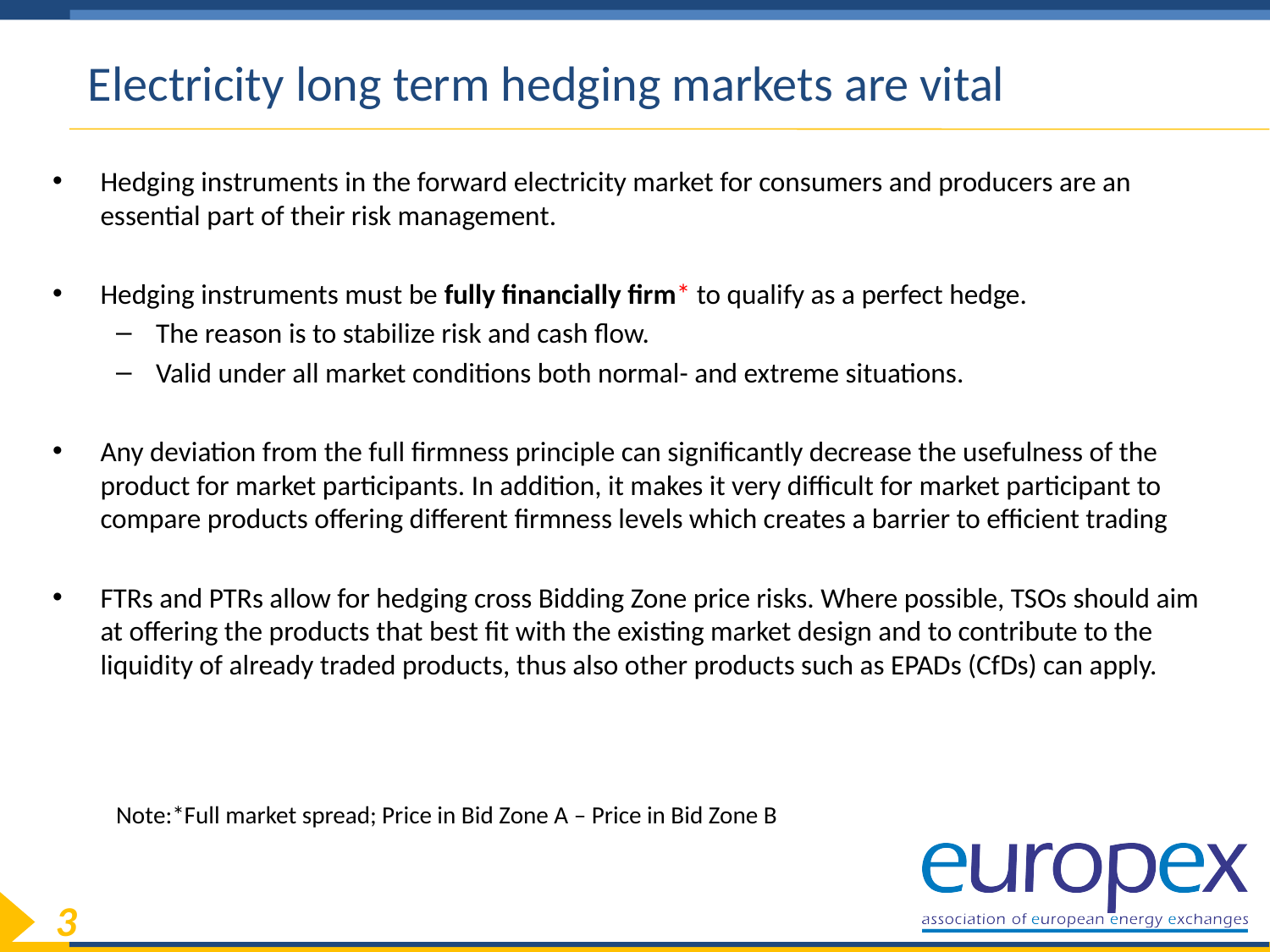

Electricity long term hedging markets are vital
#
Hedging instruments in the forward electricity market for consumers and producers are an essential part of their risk management.

Hedging instruments must be fully financially firm* to qualify as a perfect hedge.
The reason is to stabilize risk and cash flow.
Valid under all market conditions both normal- and extreme situations.

Any deviation from the full firmness principle can significantly decrease the usefulness of the product for market participants. In addition, it makes it very difficult for market participant to compare products offering different firmness levels which creates a barrier to efficient trading

FTRs and PTRs allow for hedging cross Bidding Zone price risks. Where possible, TSOs should aim at offering the products that best fit with the existing market design and to contribute to the liquidity of already traded products, thus also other products such as EPADs (CfDs) can apply.

Note:*Full market spread; Price in Bid Zone A – Price in Bid Zone B